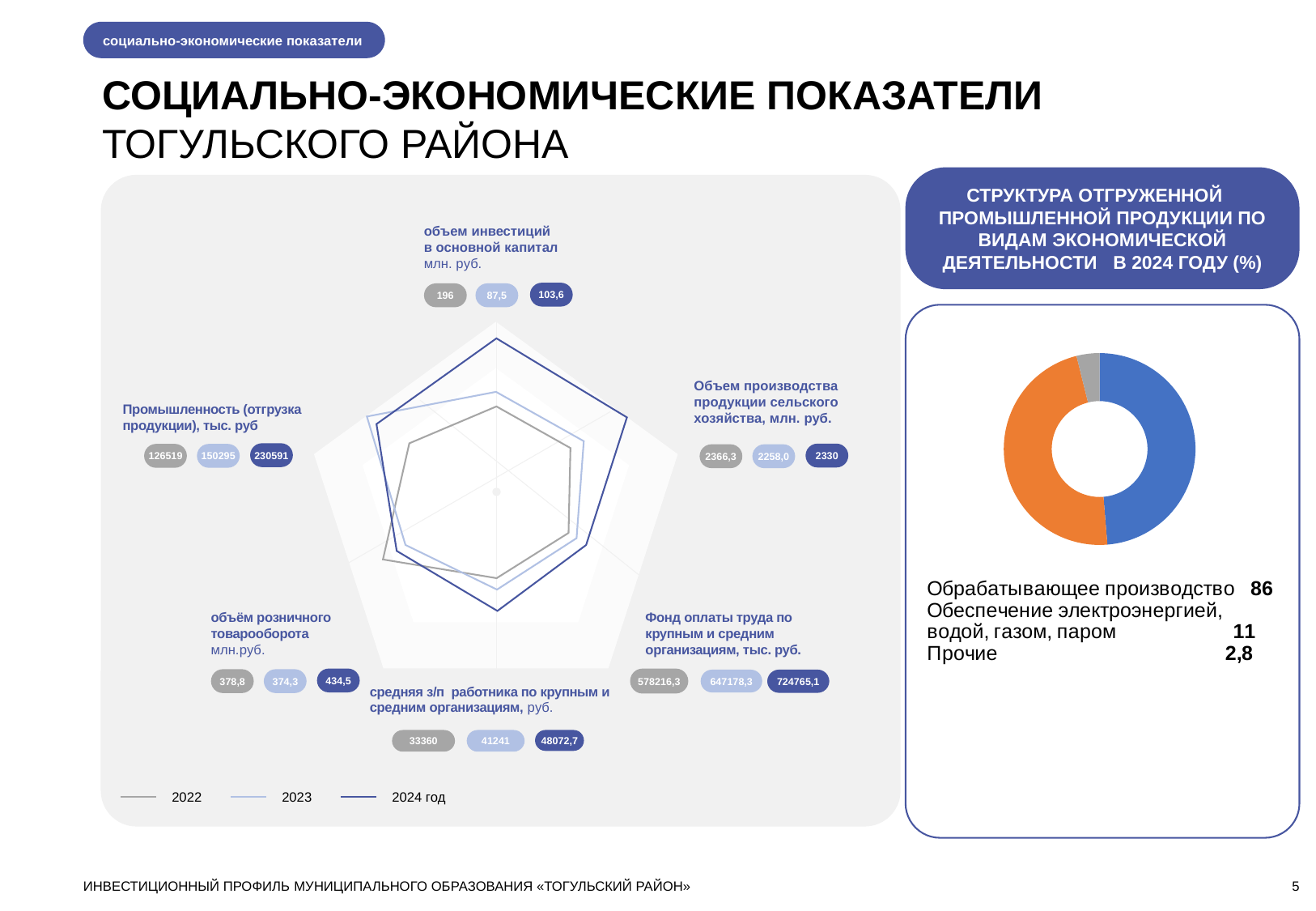

социально-экономические показатели
СОЦИАЛЬНО-ЭКОНОМИЧЕСКИЕ ПОКАЗАТЕЛИ
ТОГУЛЬСКОГО РАЙОНА
СТРУКТУРА ОТГРУЖЕННОЙ    ПРОМЫШЛЕННОЙ ПРОДУКЦИИ ПО ВИДАМ ЭКОНОМИЧЕСКОЙ ДЕЯТЕЛЬНОСТИ   В 2024 ГОДУ (%)

объем инвестиций
в основной капитал млн. руб.
103,6

### Chart

| Category | Столбец2 | Столбец3 |
|---|---|---|
| обрабатывающее производство | 0.489 | None |
| обеспечение электрической энергией, газом и паром; конденсирование воздуха | 0.476 | None |
| прочие | 0.039 | None |
196
87,5

Объем производства продукции сельского хозяйства, млн. руб.

Промышленность (отгрузка продукции), тыс. руб

230591
2330
126519
150295
2366,3
2258,0
объём розничного товарооборота
млн.руб.
Фонд оплаты труда по крупным и средним организациям, тыс. руб.
578216,3
434,5
378,8
374,3
647178,3
724765,1
средняя з/п  работника по крупным и средним организациям, руб.
48072,7
41241
33360
2022
2023
2024 год
ИНВЕСТИЦИОННЫЙ ПРОФИЛЬ МУНИЦИПАЛЬНОГО ОБРАЗОВАНИЯ «ТОГУЛЬСКИЙ РАЙОН»
5